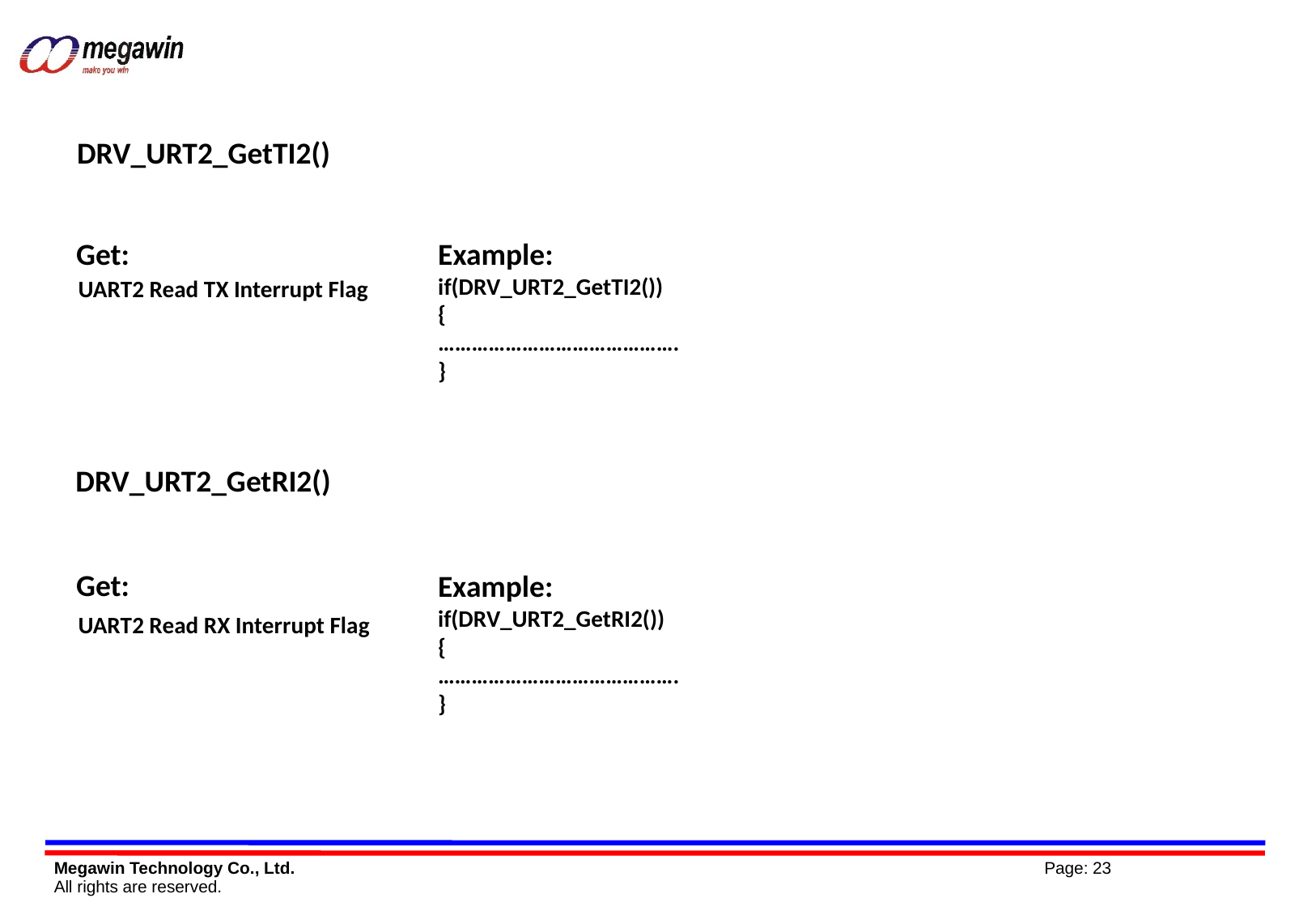

DRV_URT2_GetTI2()
Get:
Example:
if(DRV_URT2_GetTI2())
{
…………………………………….
}

UART2 Read TX Interrupt Flag
DRV_URT2_GetRI2()
Get:
Example:
if(DRV_URT2_GetRI2())
{
…………………………………….
}
UART2 Read RX Interrupt Flag